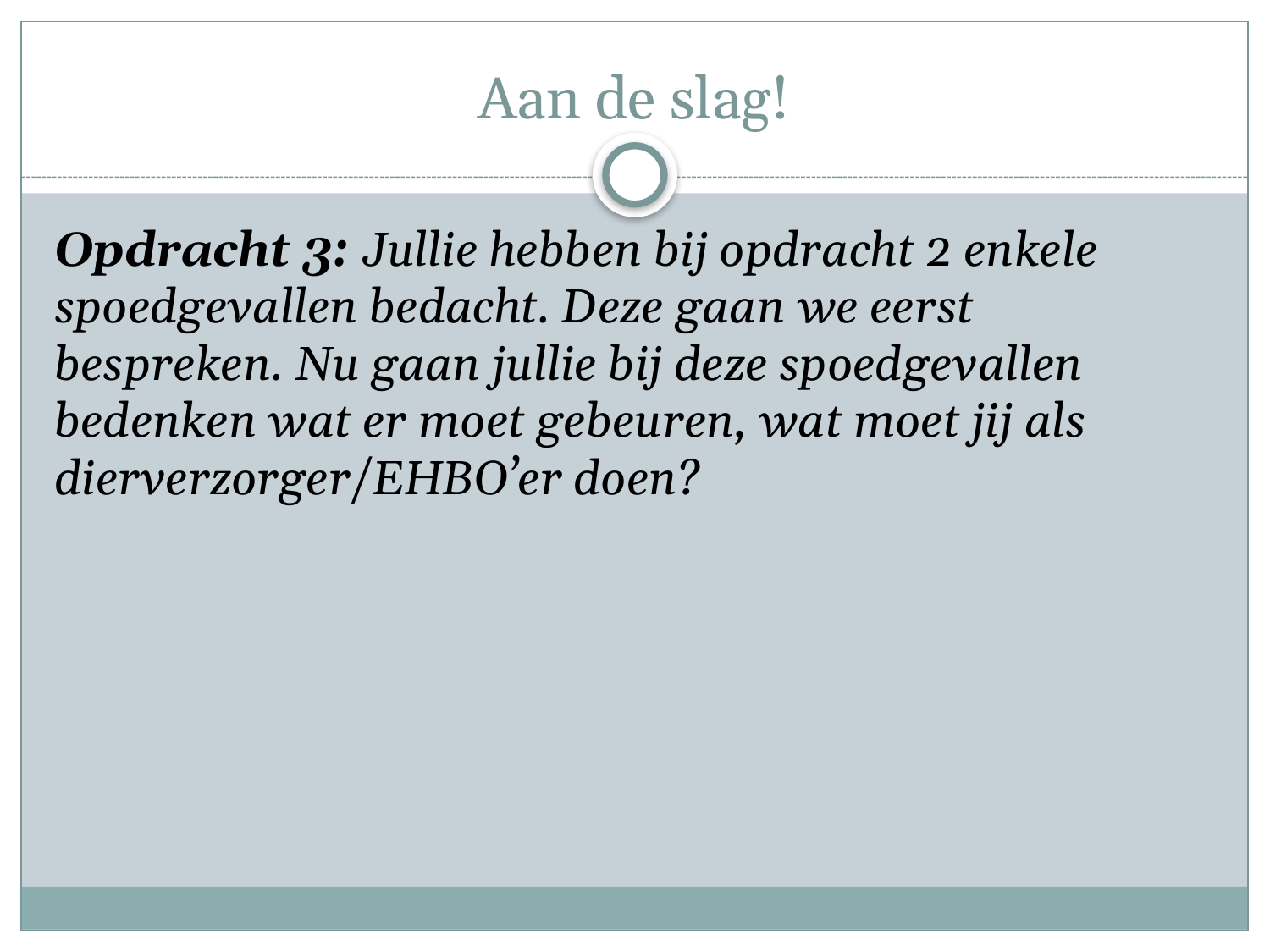

# Aan de slag!
Opdracht 3: Jullie hebben bij opdracht 2 enkele spoedgevallen bedacht. Deze gaan we eerst bespreken. Nu gaan jullie bij deze spoedgevallen bedenken wat er moet gebeuren, wat moet jij als dierverzorger/EHBO’er doen?